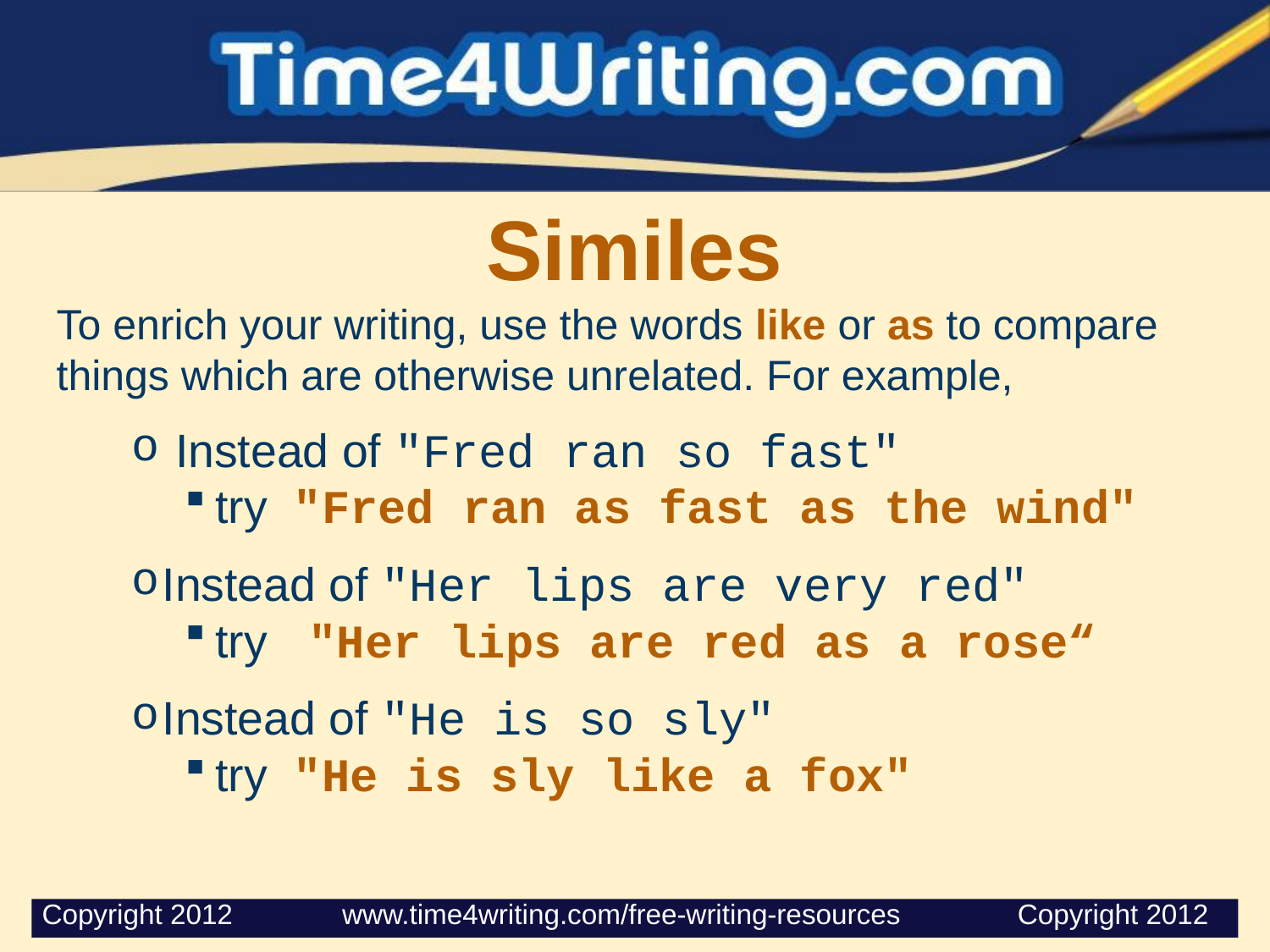

# Similes
To enrich your writing, use the words like or as to compare things which are otherwise unrelated. For example,

 Instead of "Fred ran so fast"
try  "Fred ran as fast as the wind"

Instead of "Her lips are very red"
try  "Her lips are red as a rose“

Instead of "He is so sly"
try  "He is sly like a fox"

Copyright 2012              www.time4writing.com/free-writing-resources               Copyright 2012